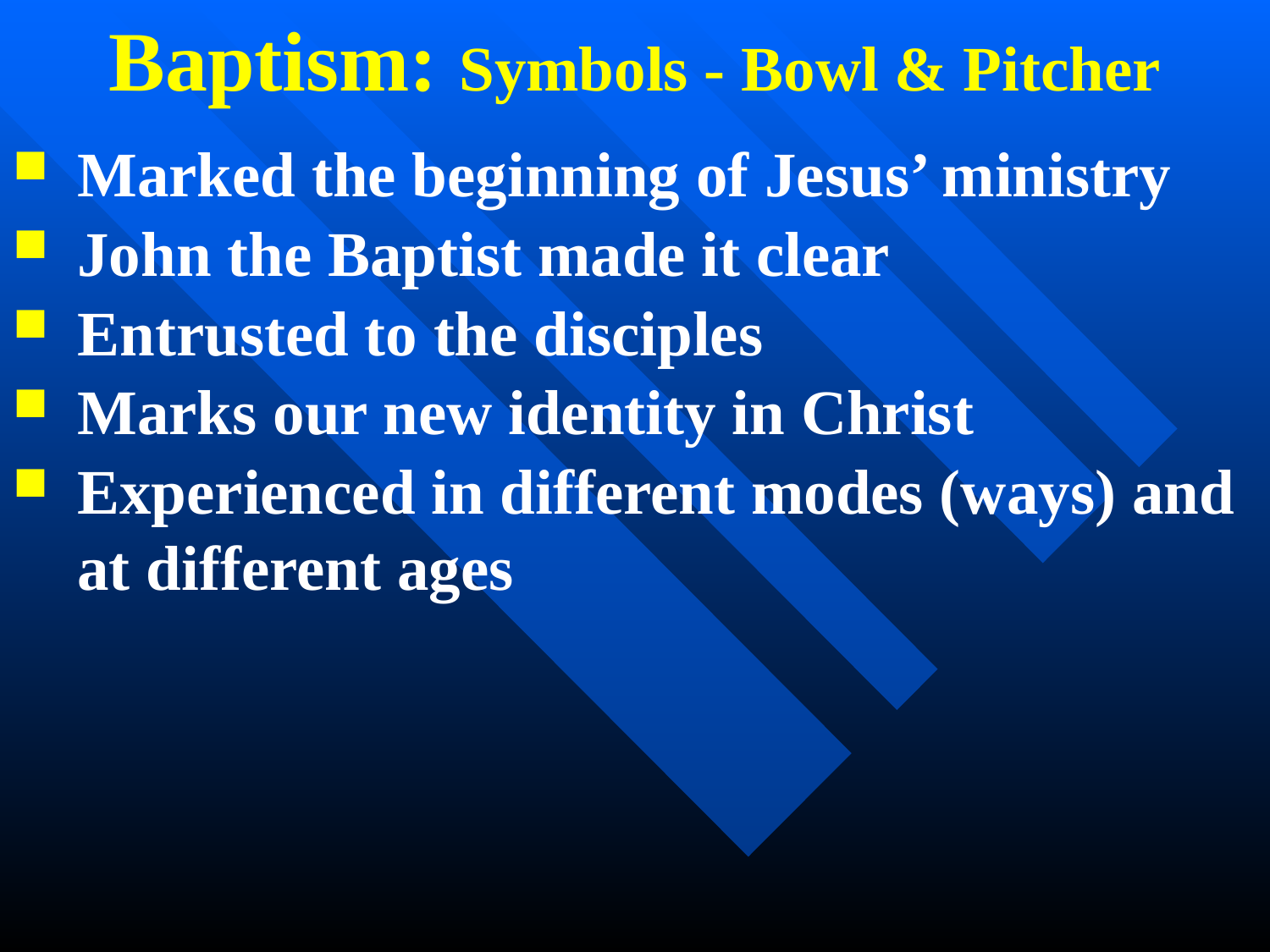

Baptism: Symbols - Bowl & Pitcher
Marked the beginning of Jesus’ ministry
John the Baptist made it clear
Entrusted to the disciples
Marks our new identity in Christ
Experienced in different modes (ways) and at different ages